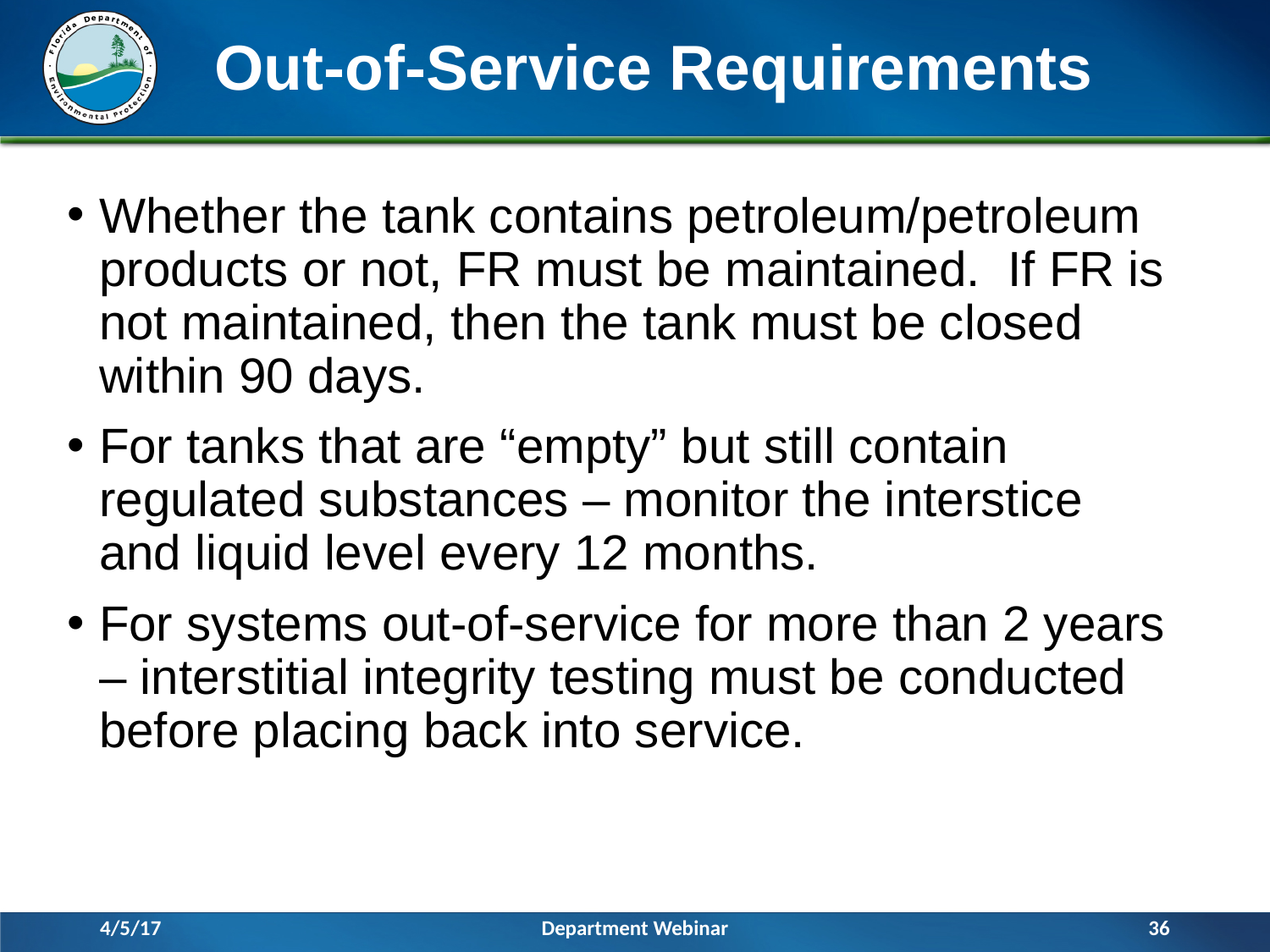

# Out-of-Service Requirements
Whether the tank contains petroleum/petroleum products or not, FR must be maintained.  If FR is not maintained, then the tank must be closed within 90 days.
For tanks that are “empty” but still contain regulated substances – monitor the interstice and liquid level every 12 months.
For systems out-of-service for more than 2 years – interstitial integrity testing must be conducted before placing back into service.
4/5/17
Department Webinar
36